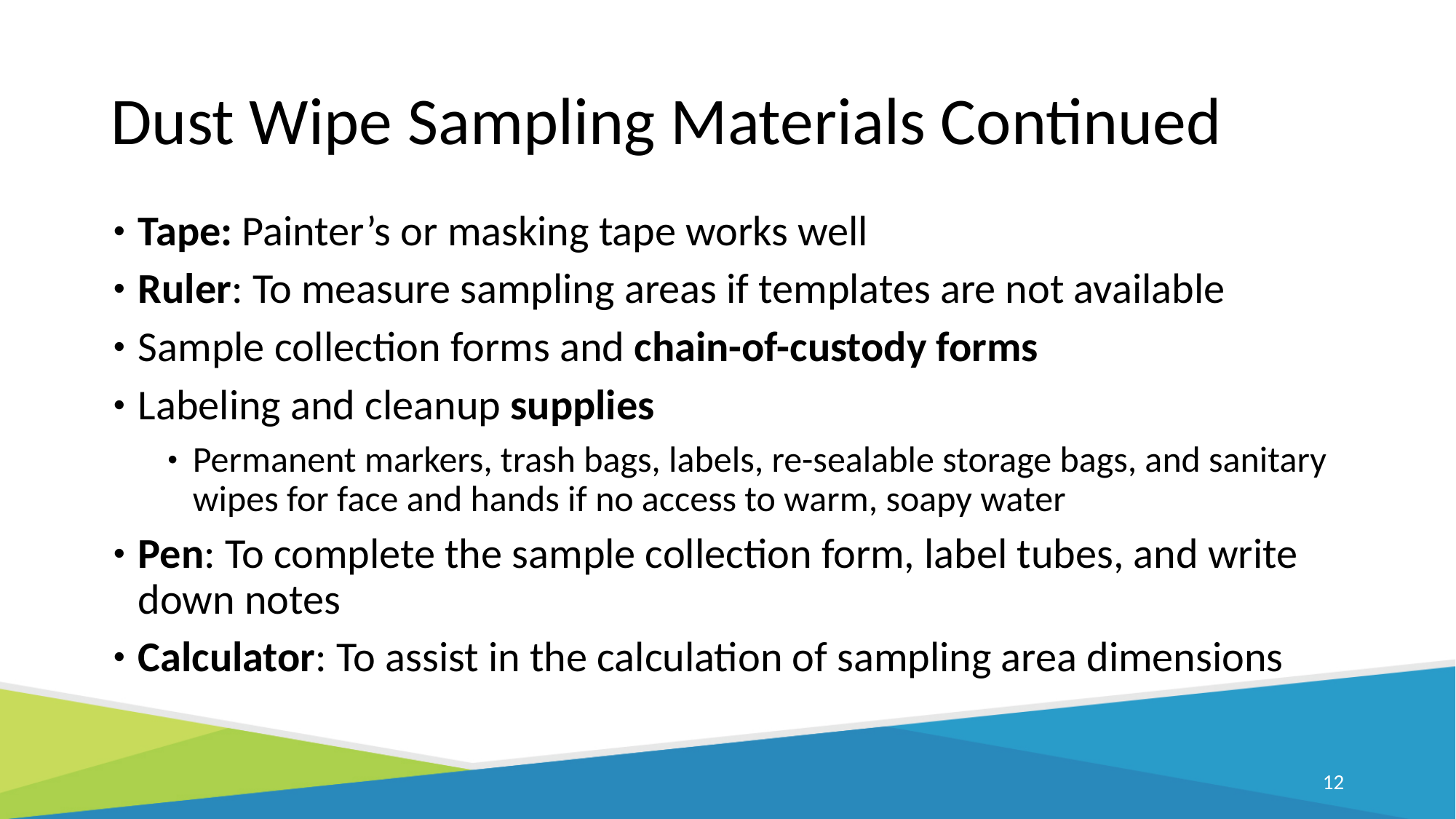

# Dust Wipe Sampling Materials Continued
Tape: Painter’s or masking tape works well
Ruler: To measure sampling areas if templates are not available
Sample collection forms and chain-of-custody forms
Labeling and cleanup supplies
Permanent markers, trash bags, labels, re-sealable storage bags, and sanitary wipes for face and hands if no access to warm, soapy water
Pen: To complete the sample collection form, label tubes, and write down notes
Calculator: To assist in the calculation of sampling area dimensions

12